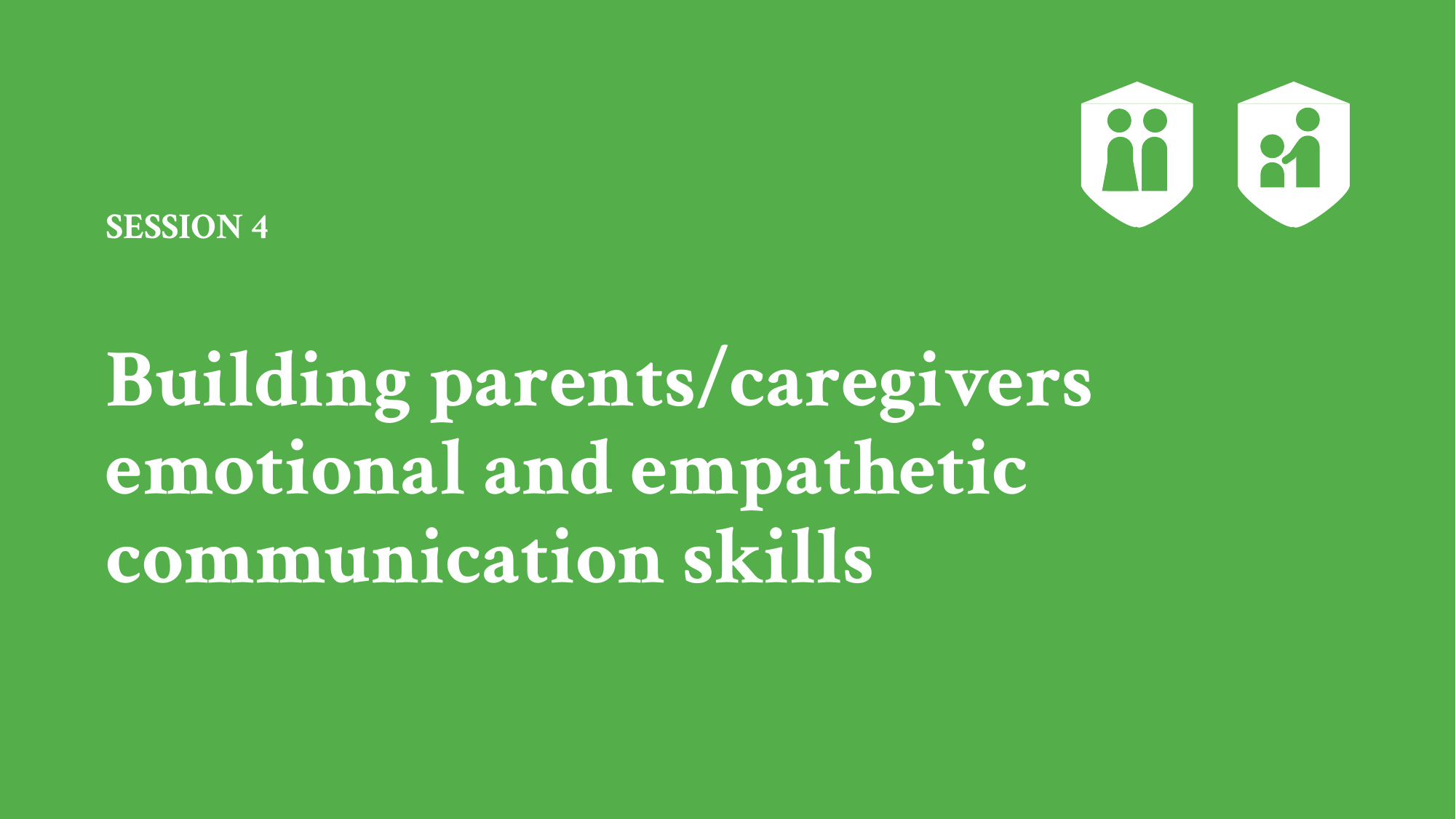

# SESSION 4 Building parents/caregivers emotional and empathetic communication skills